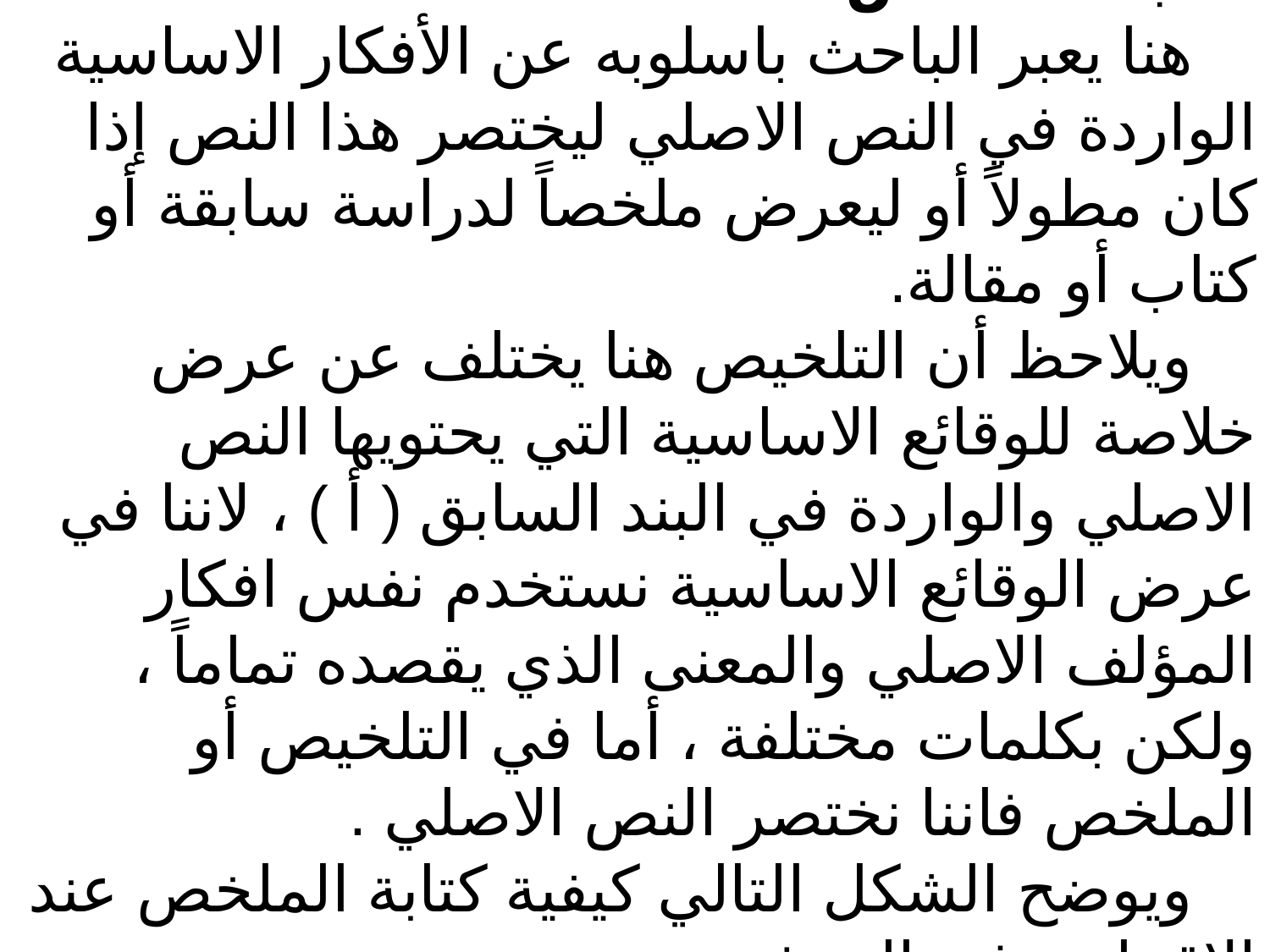

ب- الملخص :
هنا يعبر الباحث باسلوبه عن الأفكار الاساسية الواردة في النص الاصلي ليختصر هذا النص إذا كان مطولاً أو ليعرض ملخصاً لدراسة سابقة أو كتاب أو مقالة.
ويلاحظ أن التلخيص هنا يختلف عن عرض خلاصة للوقائع الاساسية التي يحتويها النص الاصلي والواردة في البند السابق ( أ ) ، لاننا في عرض الوقائع الاساسية نستخدم نفس افكار المؤلف الاصلي والمعنى الذي يقصده تماماً ، ولكن بكلمات مختلفة ، أما في التلخيص أو الملخص فاننا نختصر النص الاصلي .
ويوضح الشكل التالي كيفية كتابة الملخص عند الاقتباس غير الحرفي :